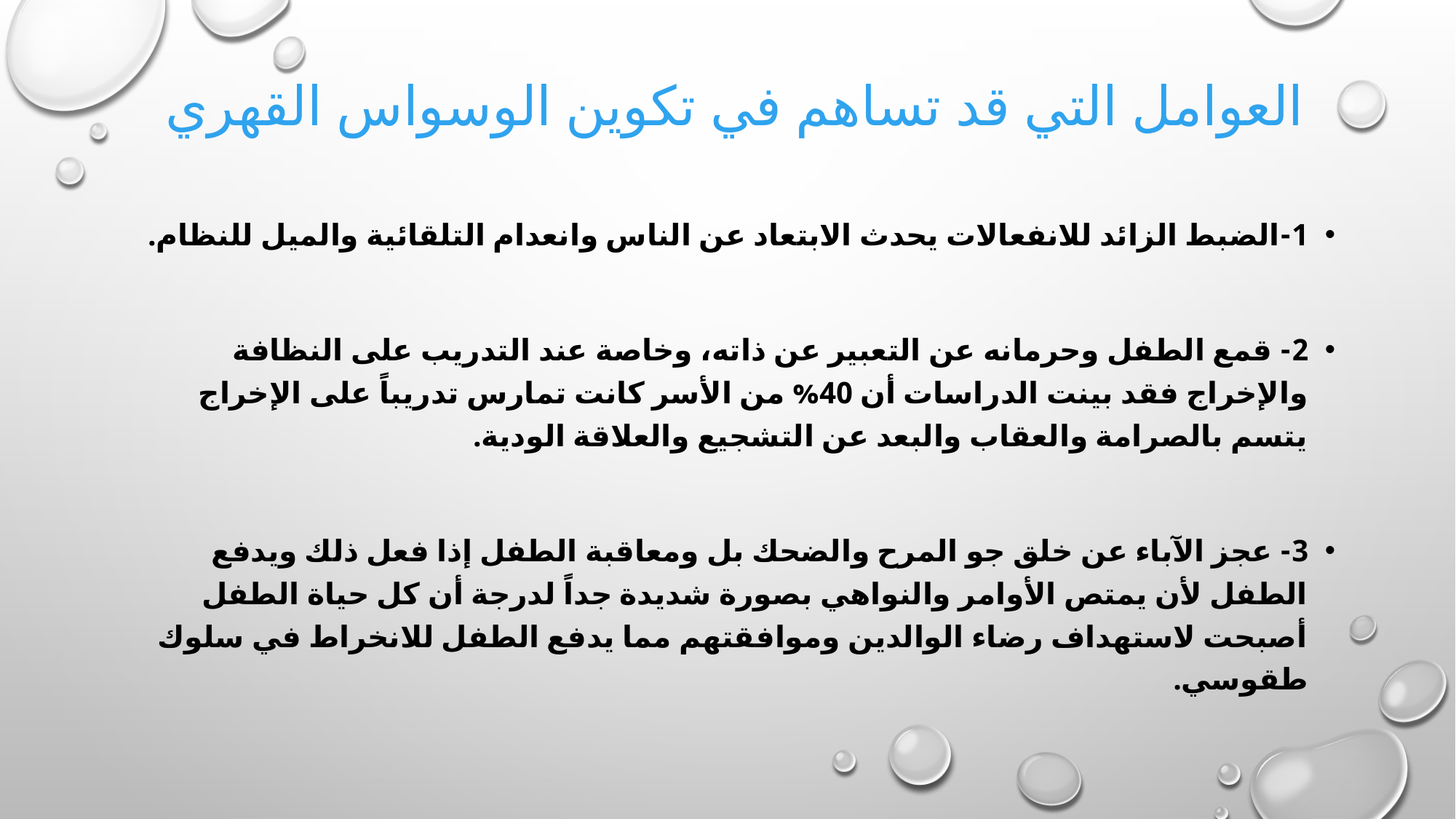

# العوامل التي قد تساهم في تكوين الوسواس القهري
1-الضبط الزائد للانفعالات يحدث الابتعاد عن الناس وانعدام التلقائية والميل للنظام.

2- قمع الطفل وحرمانه عن التعبير عن ذاته، وخاصة عند التدريب على النظافة والإخراج فقد بينت الدراسات أن 40% من الأسر كانت تمارس تدريباً على الإخراج يتسم بالصرامة والعقاب والبعد عن التشجيع والعلاقة الودية.

3- عجز الآباء عن خلق جو المرح والضحك بل ومعاقبة الطفل إذا فعل ذلك ويدفع الطفل لأن يمتص الأوامر والنواهي بصورة شديدة جداً لدرجة أن كل حياة الطفل أصبحت لاستهداف رضاء الوالدين وموافقتهم مما يدفع الطفل للانخراط في سلوك طقوسي.